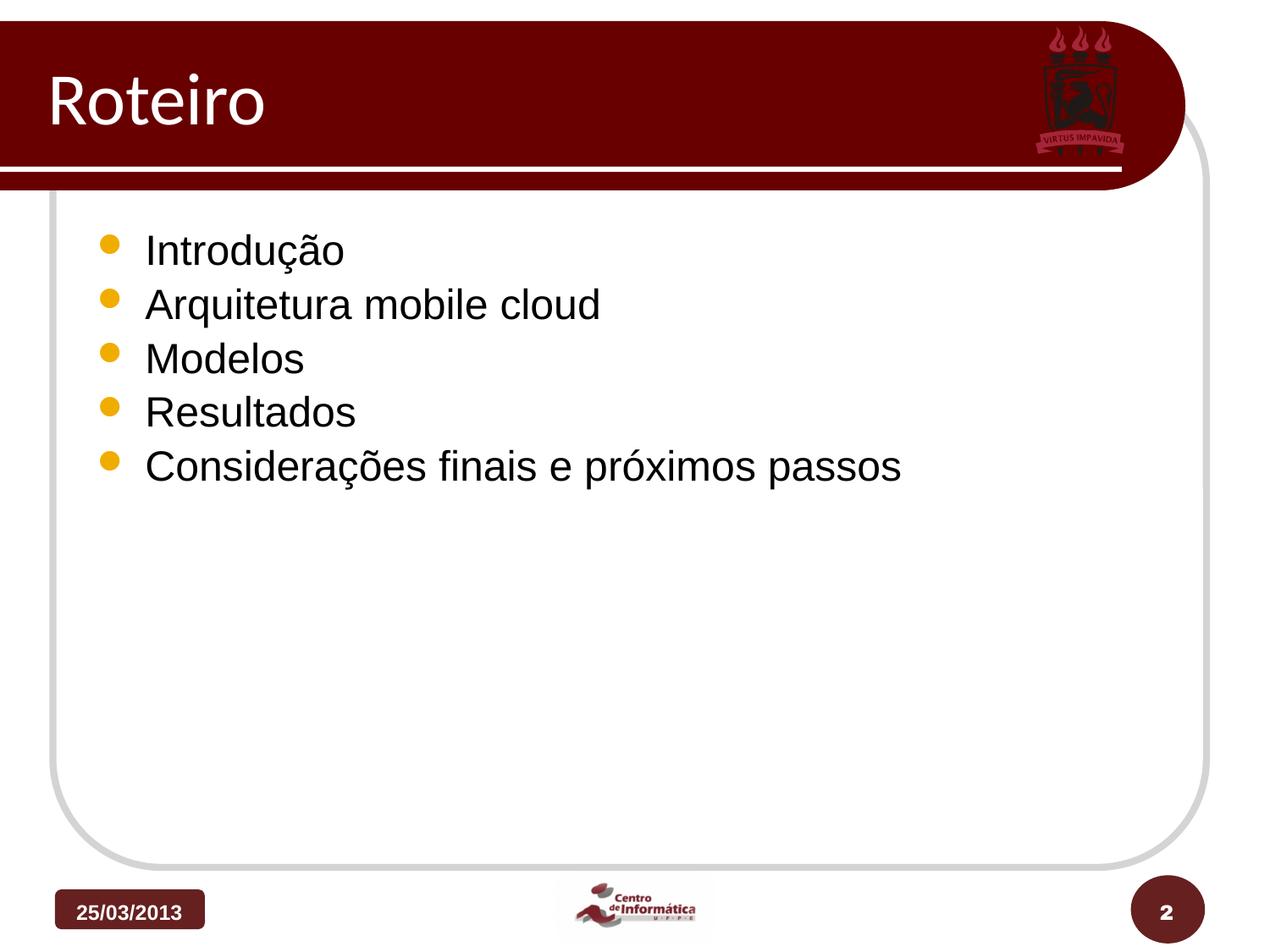

# Roteiro
Introdução
Arquitetura mobile cloud
Modelos
Resultados
Considerações finais e próximos passos
25/03/2013
2